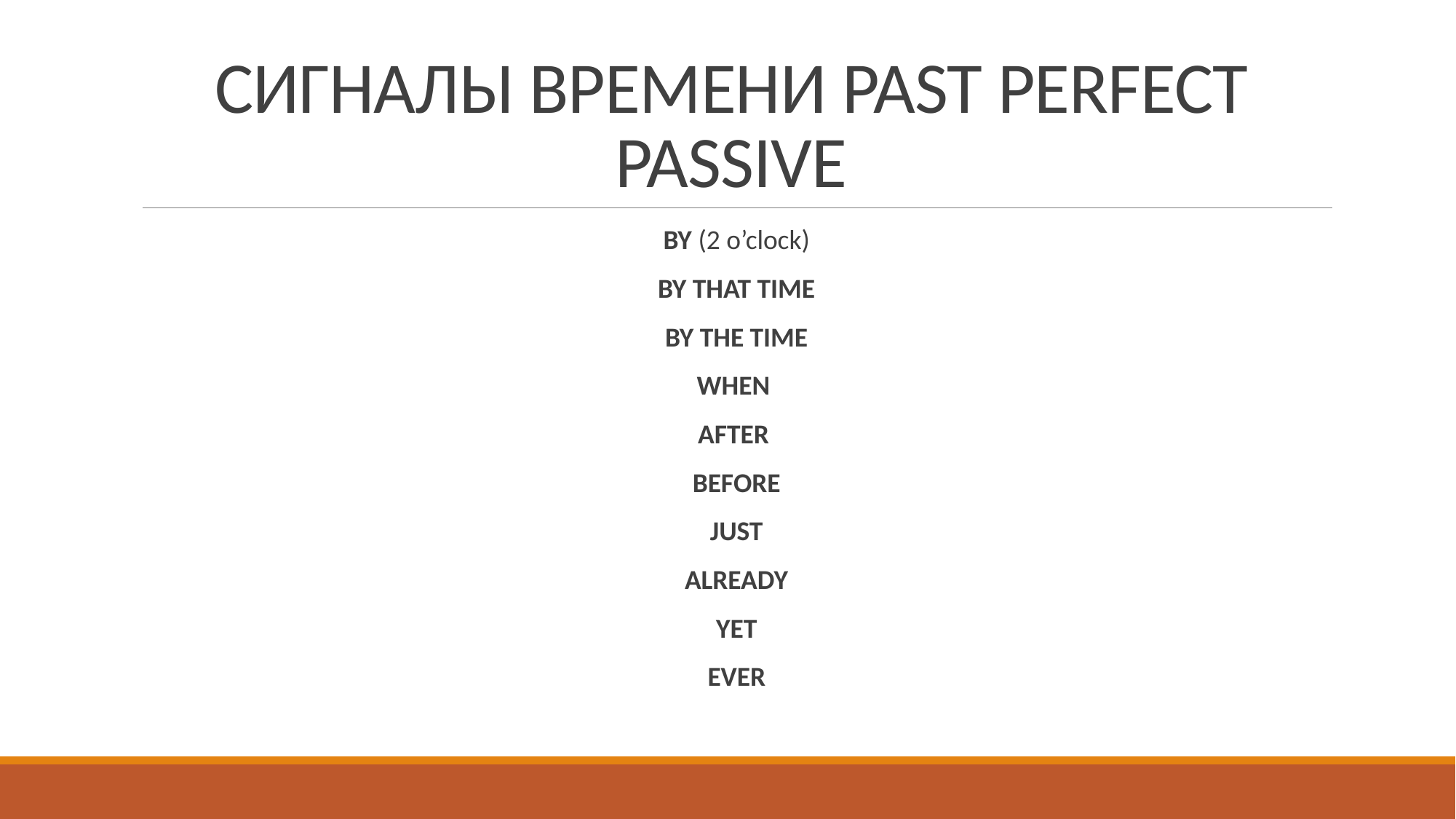

# СИГНАЛЫ ВРЕМЕНИ PAST PERFECT PASSIVE
BY (2 o’clock)
BY THAT TIME
BY THE TIME
WHEN
AFTER
BEFORE
JUST
ALREADY
YET
EVER